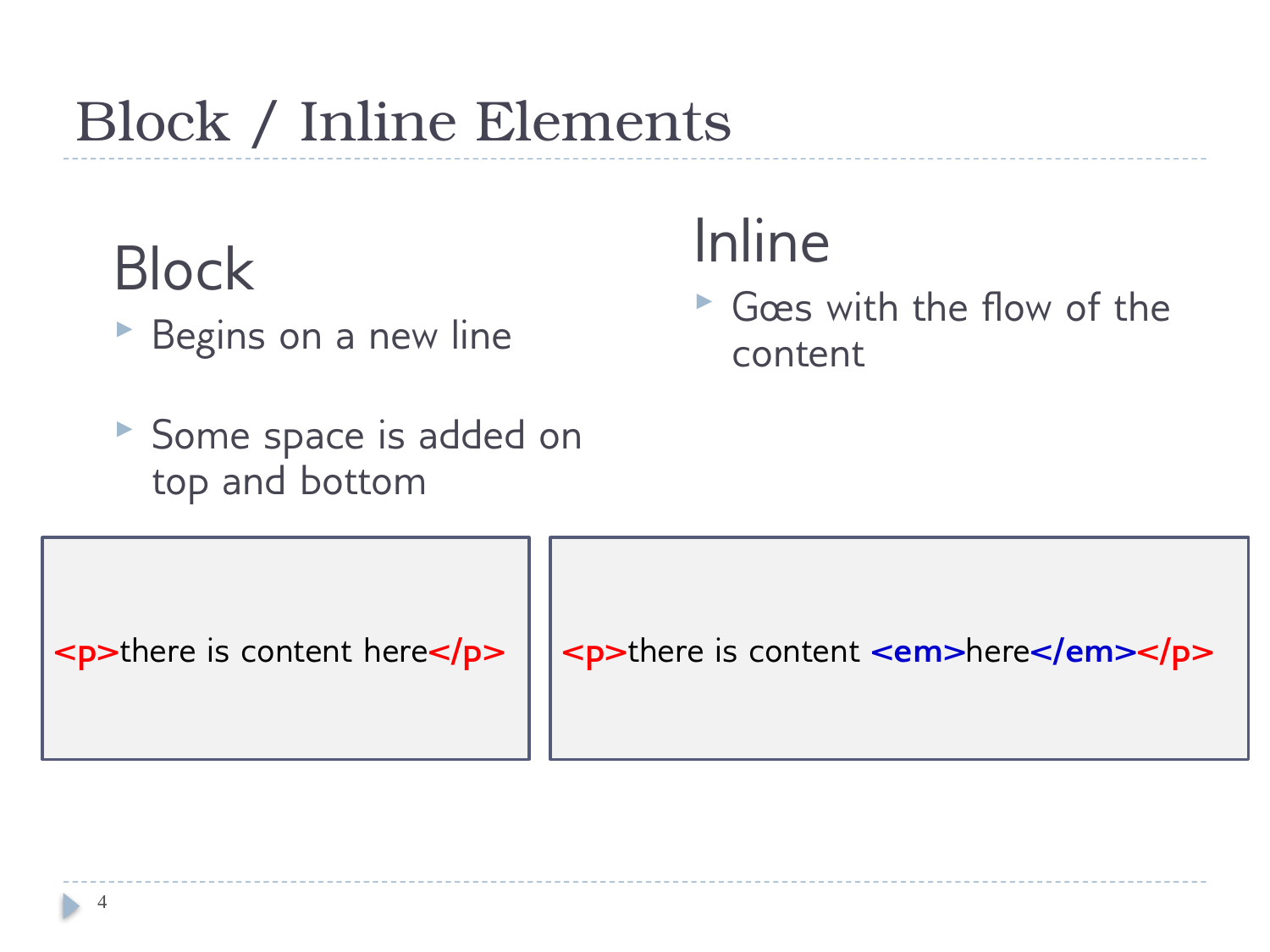

# Block / Inline Elements

Block
Begins on a new line
Some space is added on top and bottom

Inline
Goes with the flow of the content
<p>there is content here</p>
<p>there is content <em>here</em></p>
4